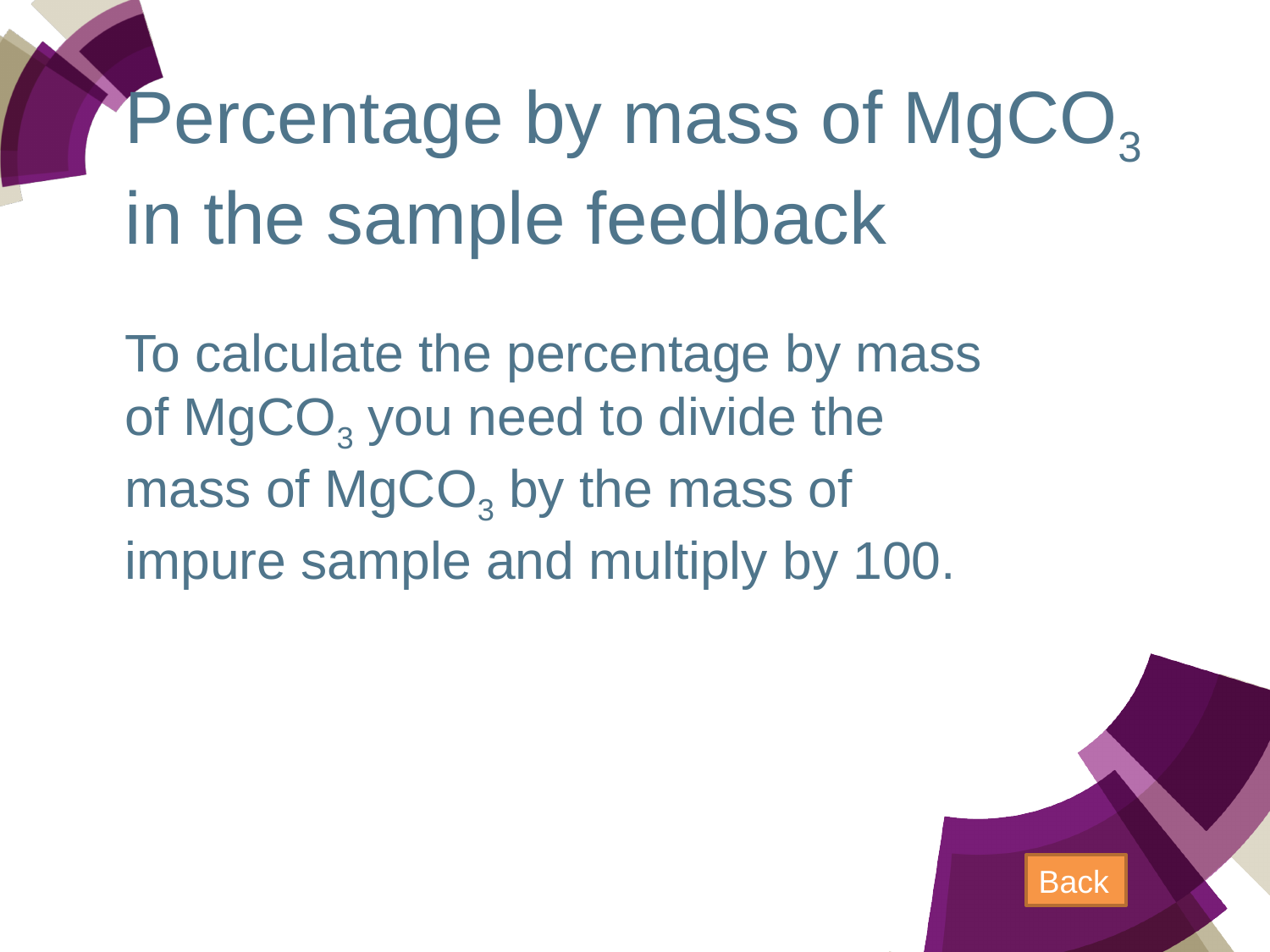

# Percentage by mass of MgCO3 in the sample feedback
To calculate the percentage by mass of MgCO3 you need to divide the mass of MgCO3 by the mass of impure sample and multiply by 100.
Back